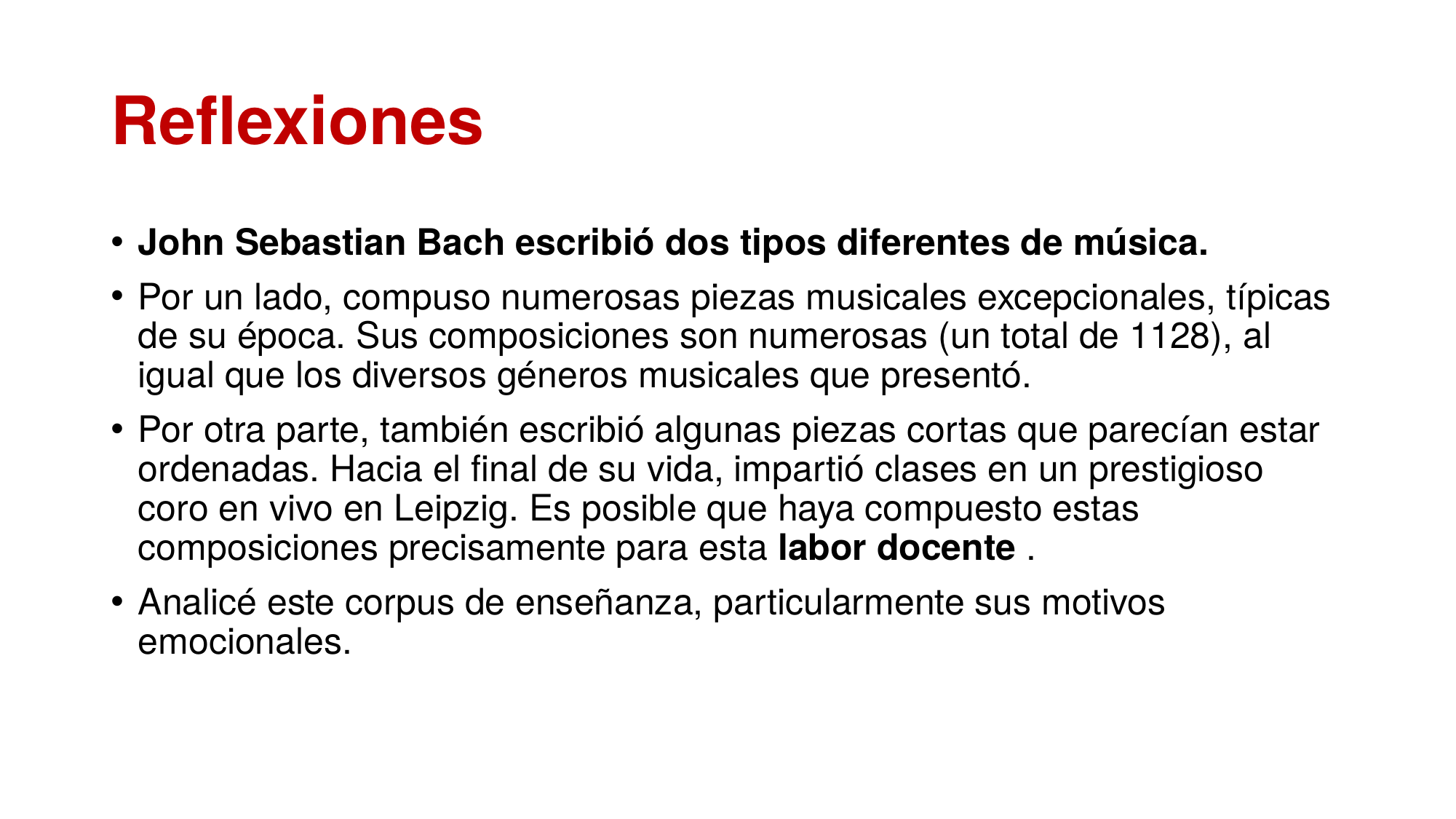

# Reflexiones
John Sebastian Bach escribió dos tipos diferentes de música.
Por un lado, compuso numerosas piezas musicales excepcionales, típicas de su época. Sus composiciones son numerosas (un total de 1128), al igual que los diversos géneros musicales que presentó.
Por otra parte, también escribió algunas piezas cortas que parecían estar ordenadas. Hacia el final de su vida, impartió clases en un prestigioso coro en vivo en Leipzig. Es posible que haya compuesto estas composiciones precisamente para esta labor docente .
Analicé este corpus de enseñanza, particularmente sus motivos emocionales.